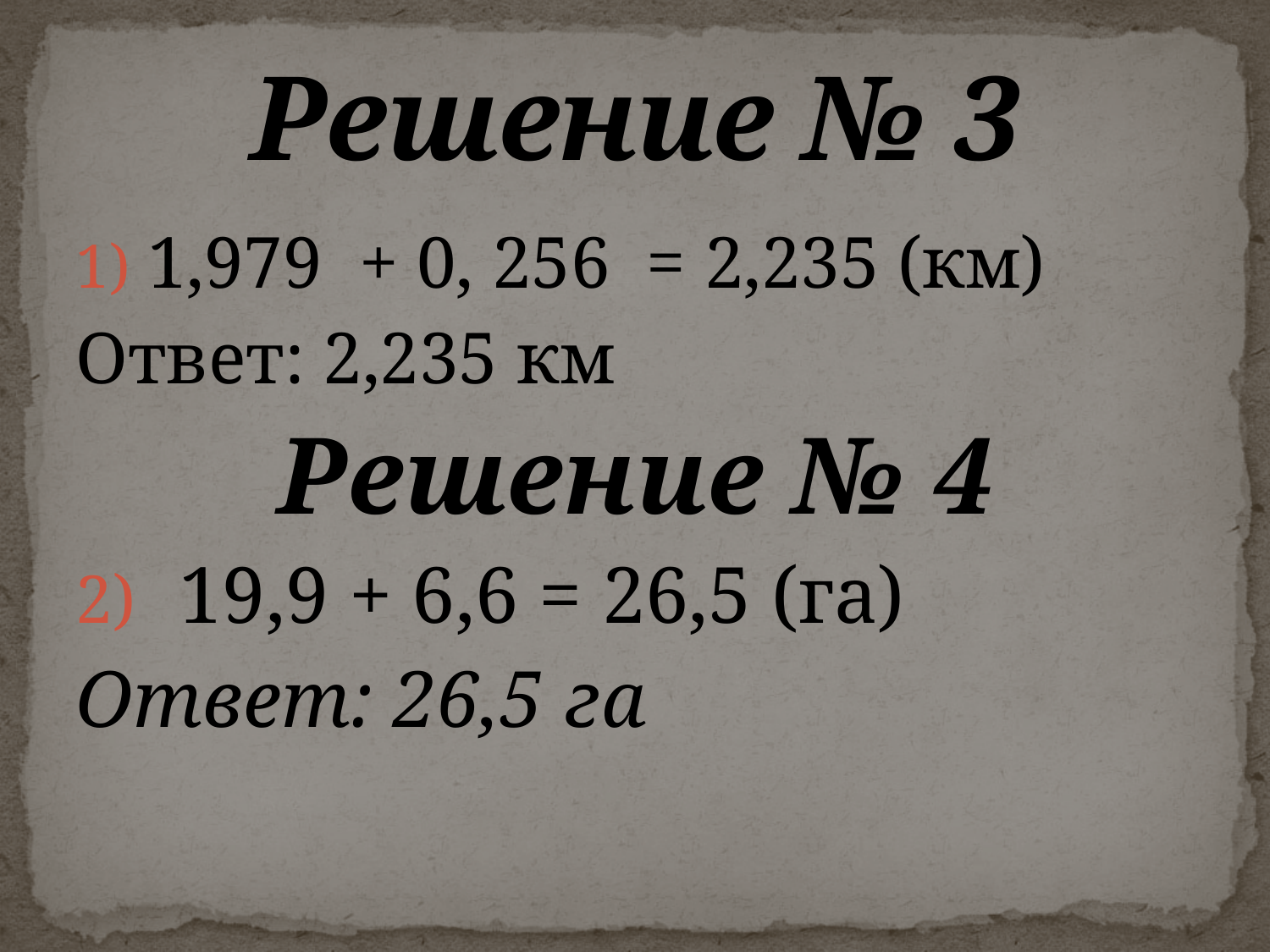

# Решение № 3
1,979  + 0, 256  = 2,235 (км)
Ответ: 2,235 км
Решение № 4
19,9 + 6,6 = 26,5 (га)
Ответ: 26,5 га